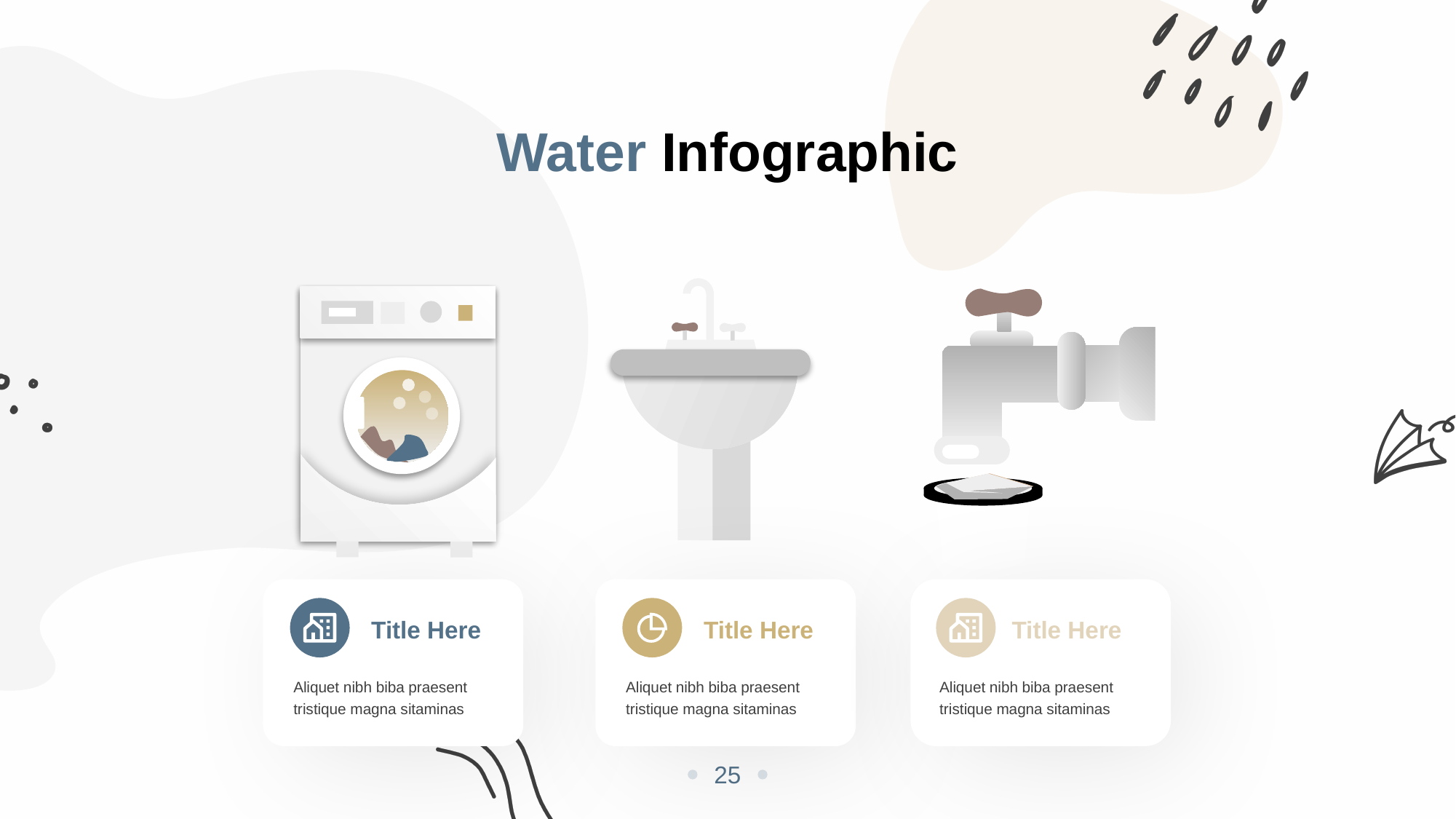

Water Infographic

Title Here

Aliquet nibh biba praesent tristique magna sitaminas

Title Here

Aliquet nibh biba praesent tristique magna sitaminas

Title Here

Aliquet nibh biba praesent tristique magna sitaminas